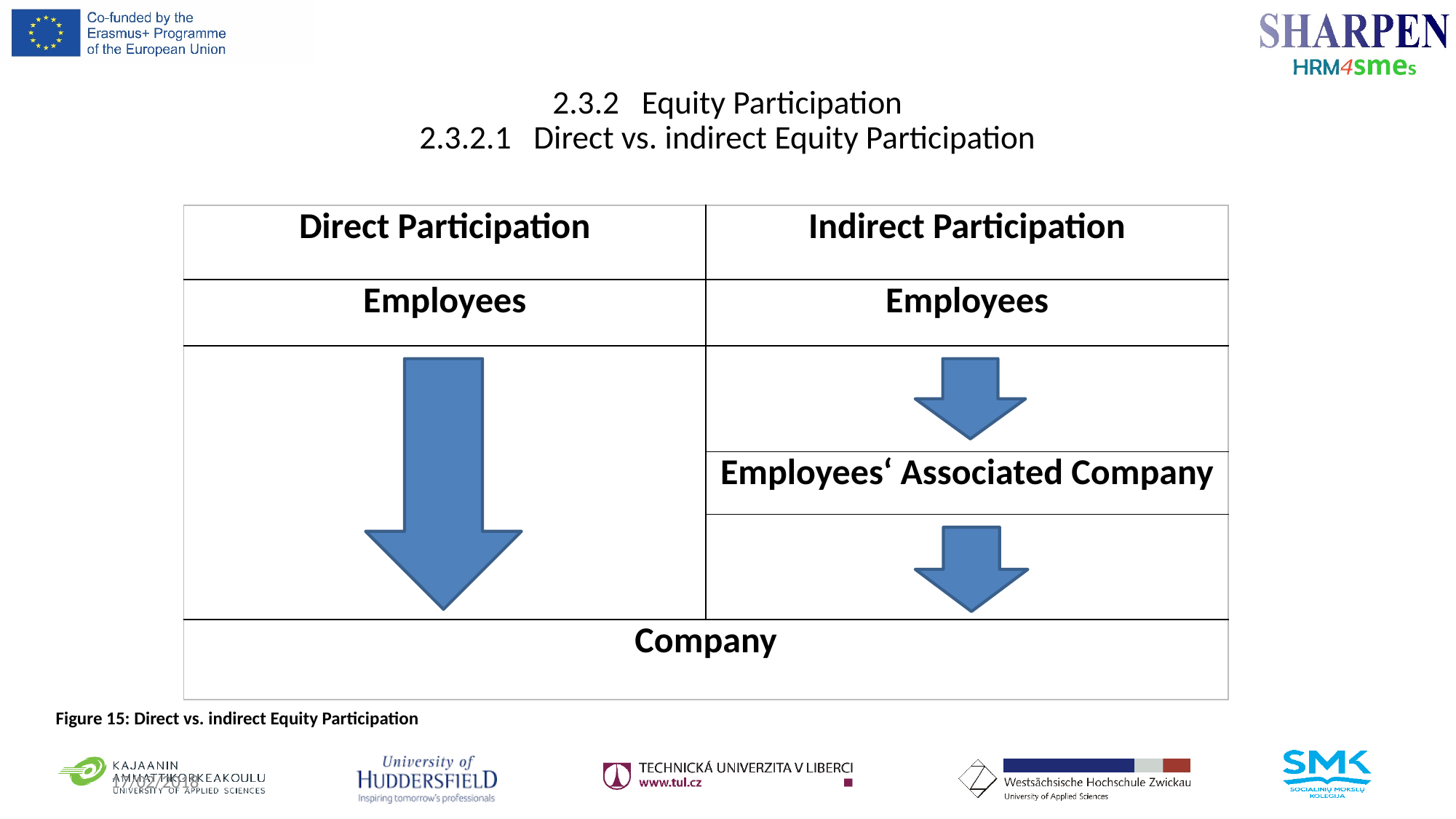

# 2.3.2   Equity Participation 2.3.2.1   Direct vs. indirect Equity Participation
| Direct Participation | Indirect Participation |
| --- | --- |
| Employees | Employees |
|  |  |
|  | Employees‘ Associated Company |
|  |  |
| Company |  |

Figure 15: Direct vs. indirect Equity Participation
17/02/2018
Prof. Dr. Horst Muschol
20